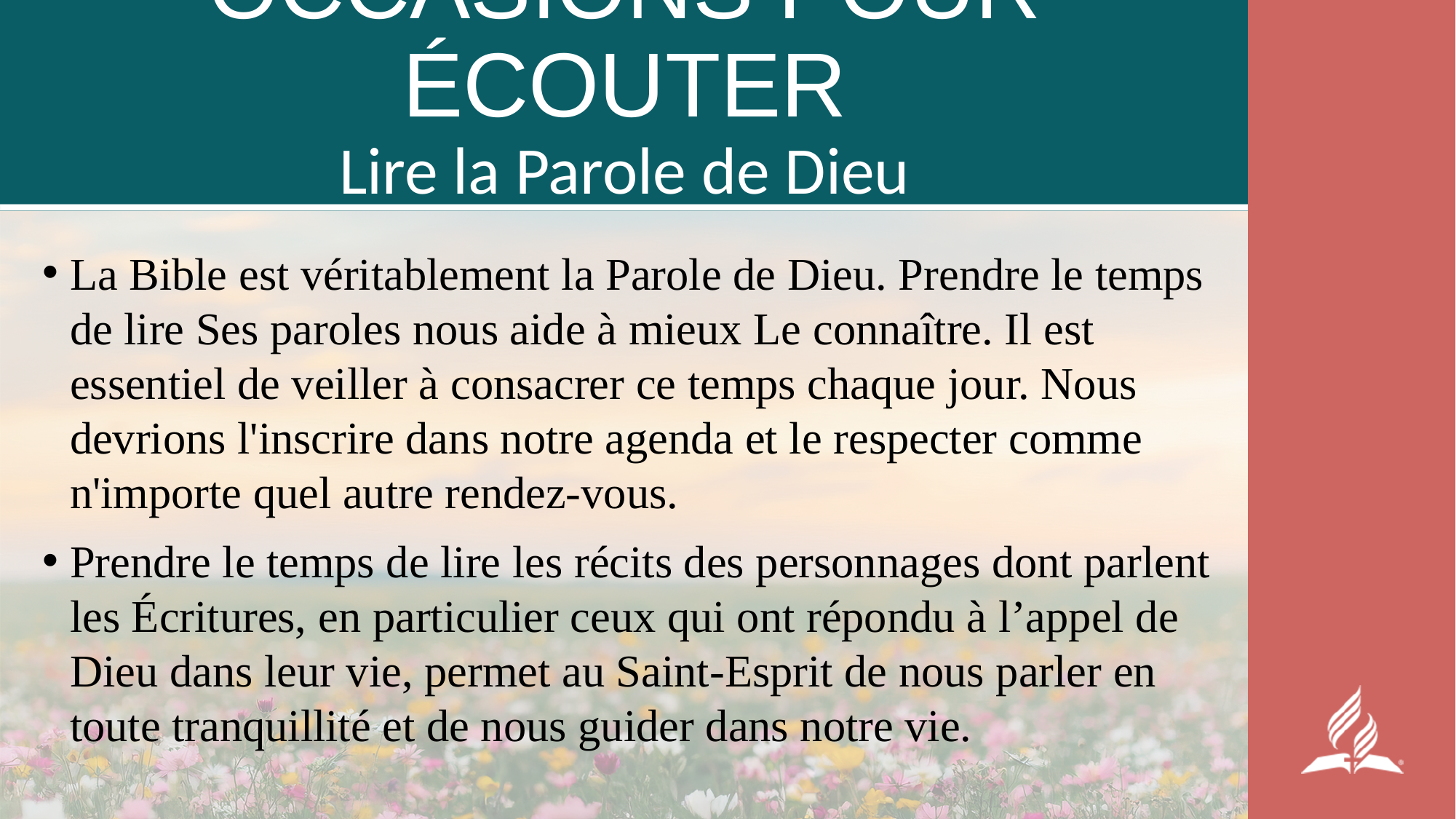

# OCCASIONS POUR ÉCOUTER Lire la Parole de Dieu
La Bible est véritablement la Parole de Dieu. Prendre le temps de lire Ses paroles nous aide à mieux Le connaître. Il est essentiel de veiller à consacrer ce temps chaque jour. Nous devrions l'inscrire dans notre agenda et le respecter comme n'importe quel autre rendez-vous.
Prendre le temps de lire les récits des personnages dont parlent les Écritures, en particulier ceux qui ont répondu à l’appel de Dieu dans leur vie, permet au Saint-Esprit de nous parler en toute tranquillité et de nous guider dans notre vie.